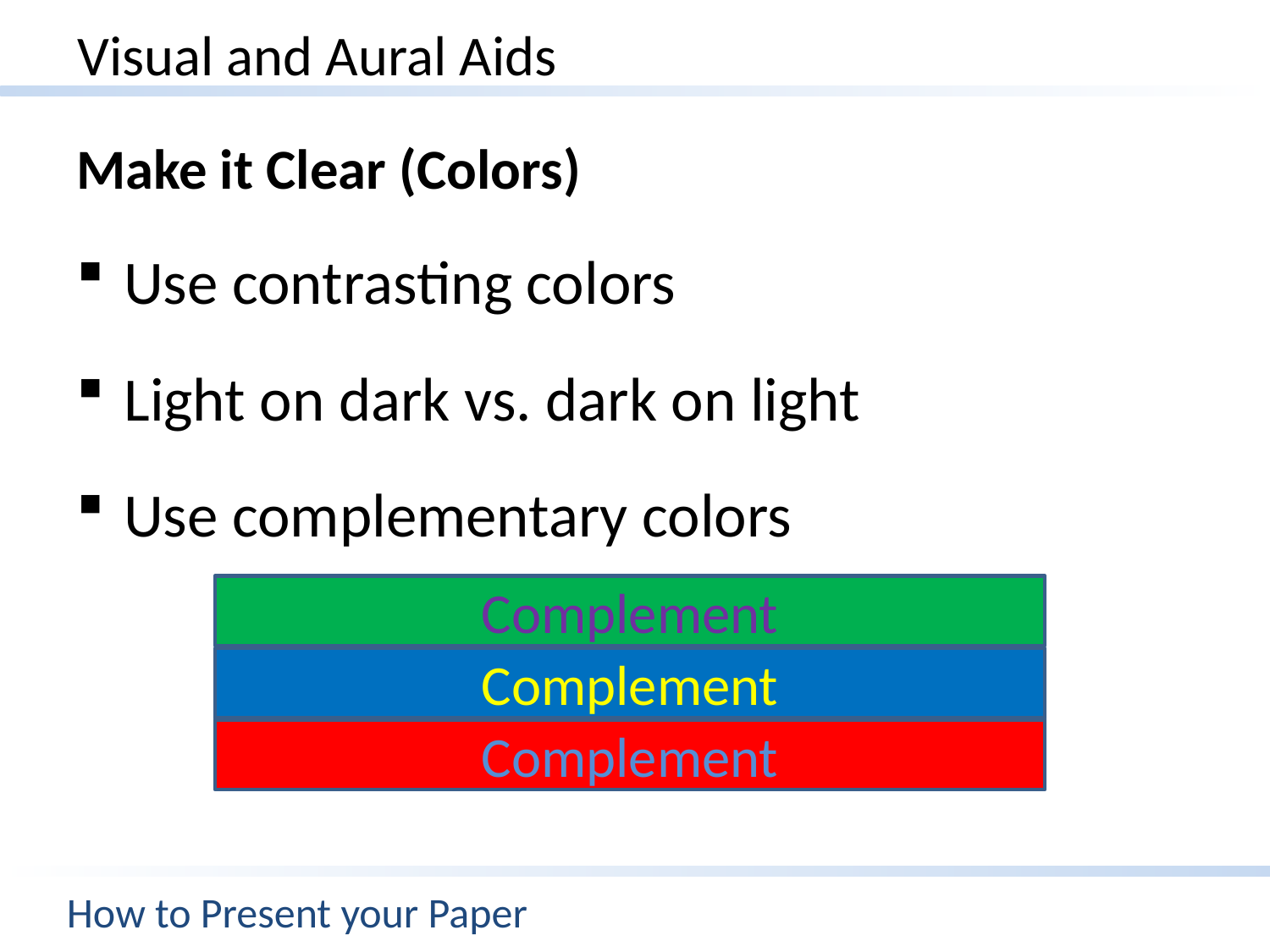

# Visual and Aural Aids

Make it Clear (Colors)
Use contrasting colors
Light on dark vs. dark on light
Use complementary colors
Complement
Complement
Complement
How to Present your Paper